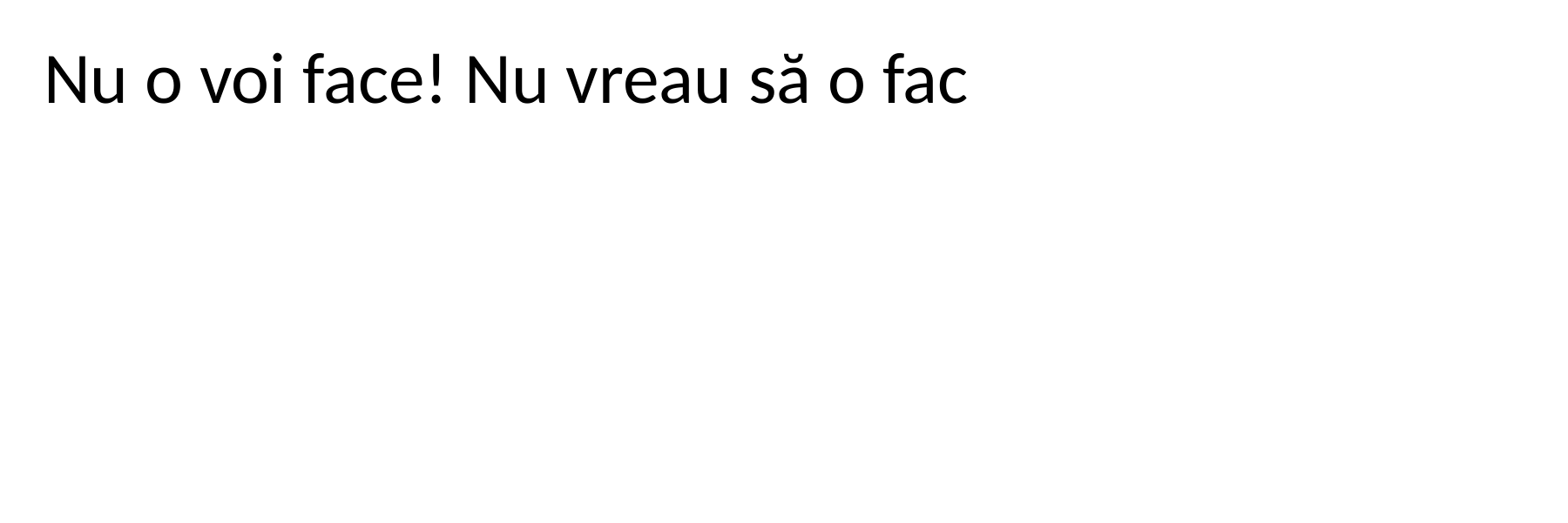

Nu o voi face! Nu vreau să o fac